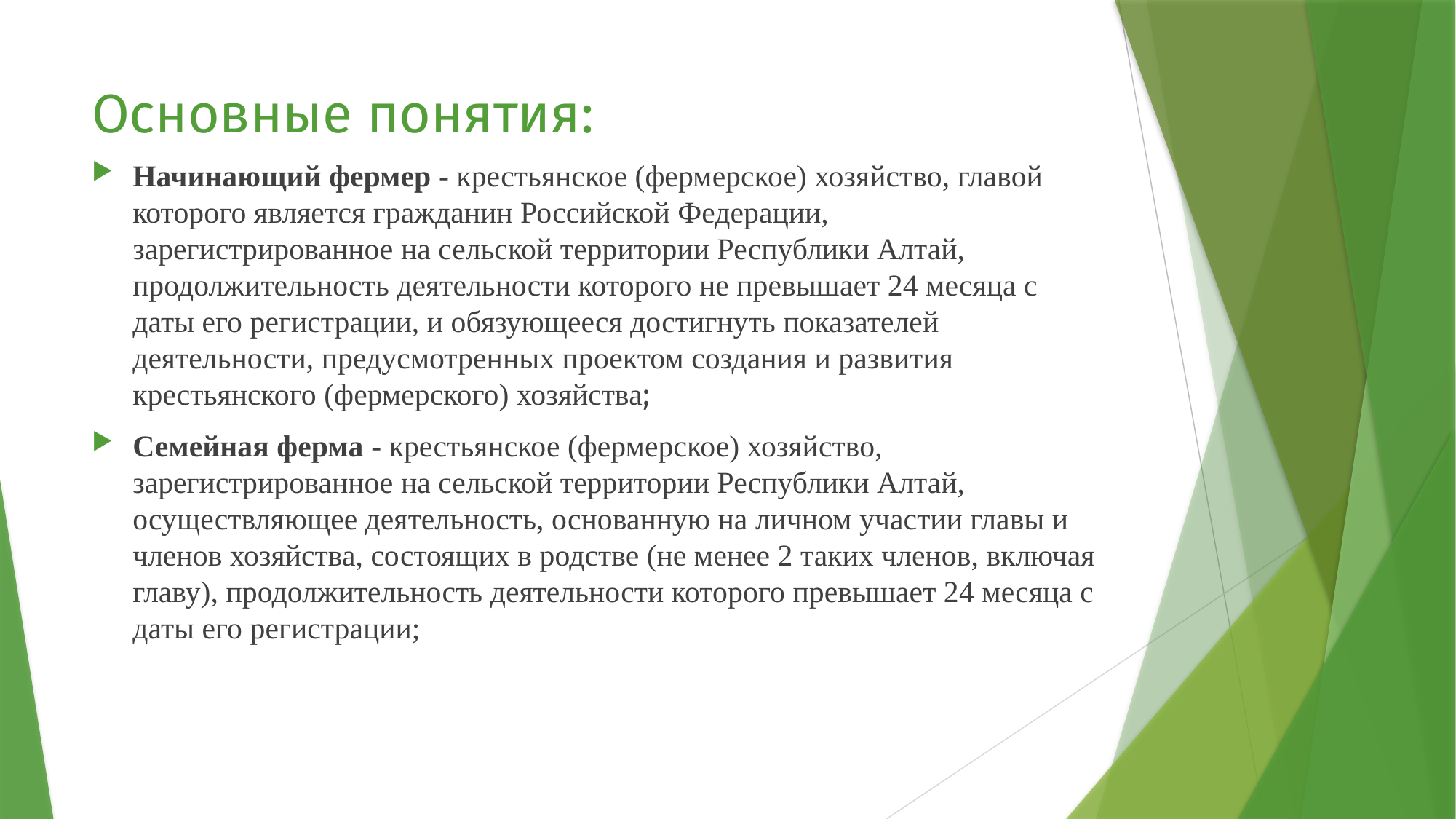

# Основные понятия:
Начинающий фермер - крестьянское (фермерское) хозяйство, главой которого является гражданин Российской Федерации, зарегистрированное на сельской территории Республики Алтай, продолжительность деятельности которого не превышает 24 месяца с даты его регистрации, и обязующееся достигнуть показателей деятельности, предусмотренных проектом создания и развития крестьянского (фермерского) хозяйства;
Семейная ферма - крестьянское (фермерское) хозяйство, зарегистрированное на сельской территории Республики Алтай, осуществляющее деятельность, основанную на личном участии главы и членов хозяйства, состоящих в родстве (не менее 2 таких членов, включая главу), продолжительность деятельности которого превышает 24 месяца с даты его регистрации;